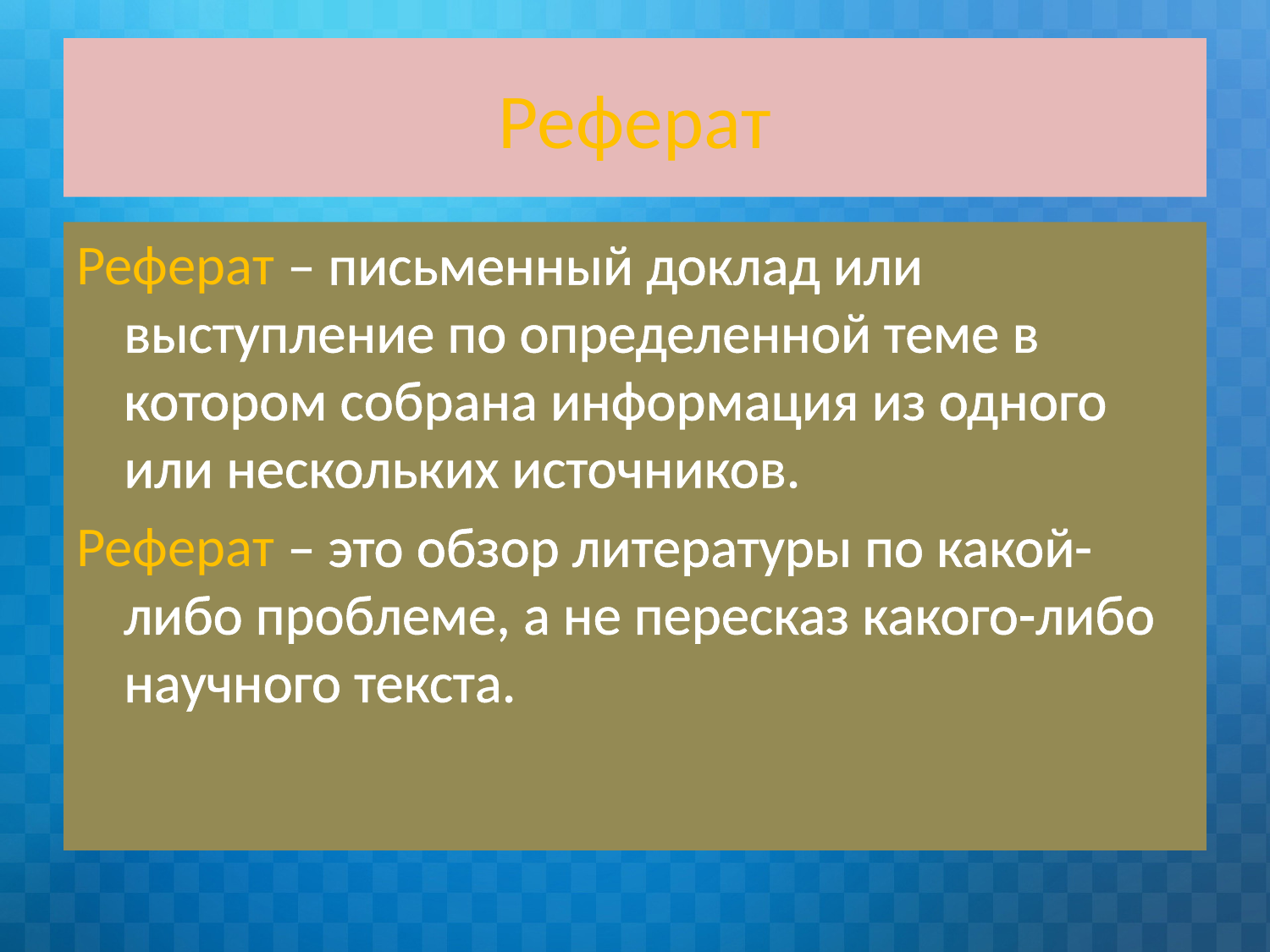

# Реферат
Реферат – письменный доклад или выступление по определенной теме в котором собрана информация из одного или нескольких источников.
Реферат – это обзор литературы по какой-либо проблеме, а не пересказ какого-либо научного текста.